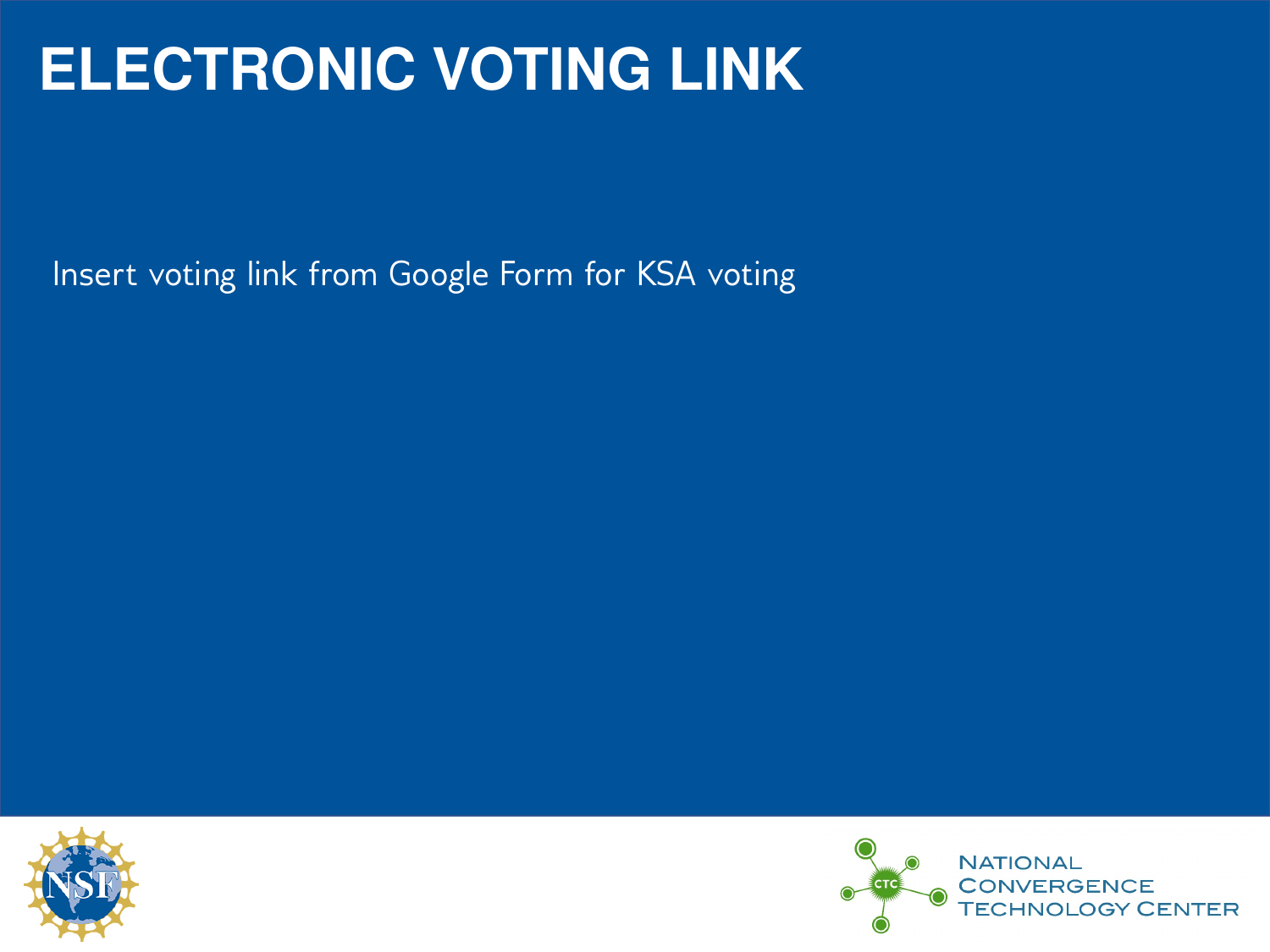

# ELECTRONIC VOTING LINK

Insert voting link from Google Form for KSA voting